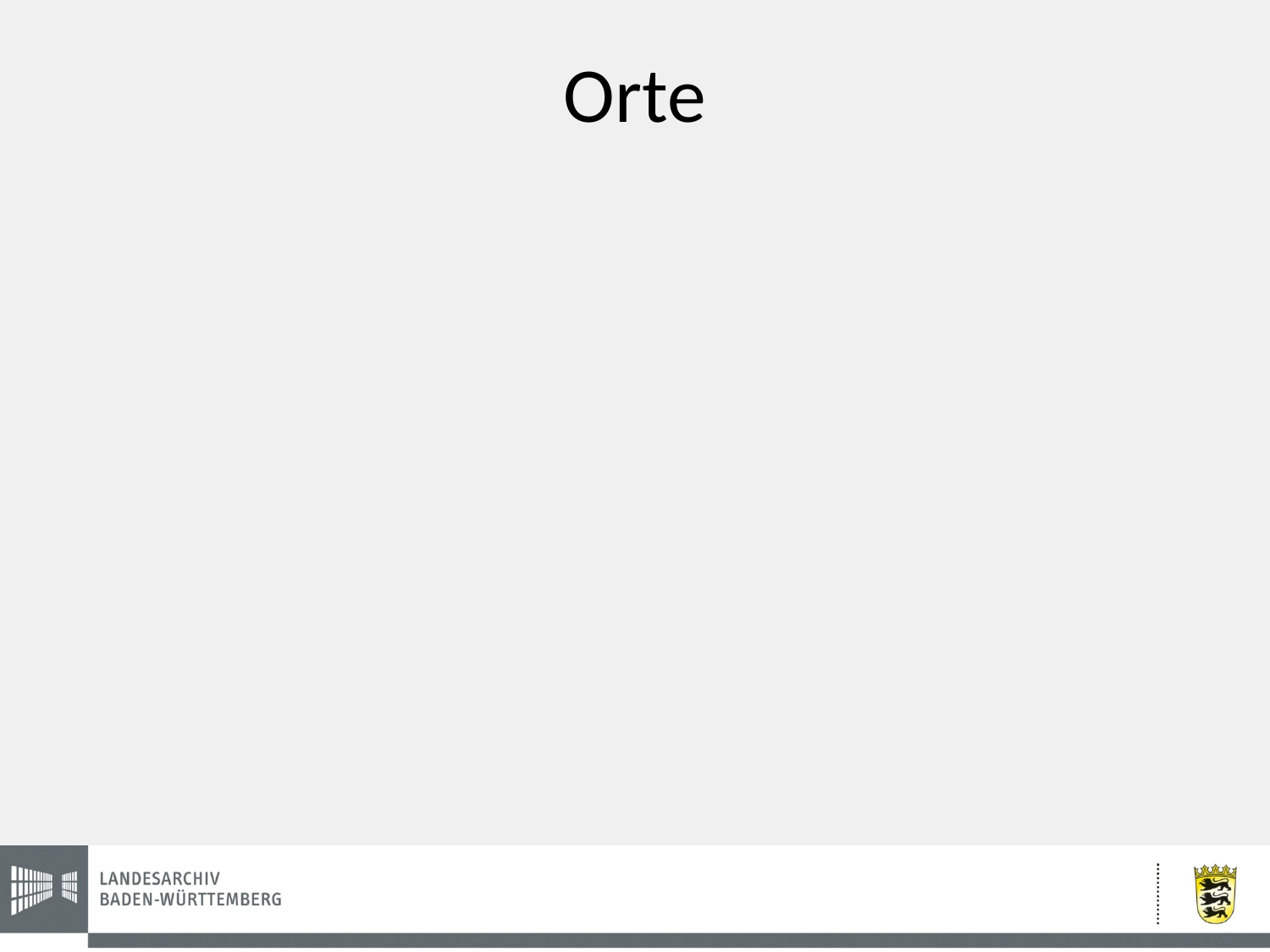

# Orte
Teilweise als Indexbegriffe in den Daten vorhanden
Regionale Begrenzung der Archivzuständigkeiten zum Finden des korrekten Orts nutzen
Koordinaten?!